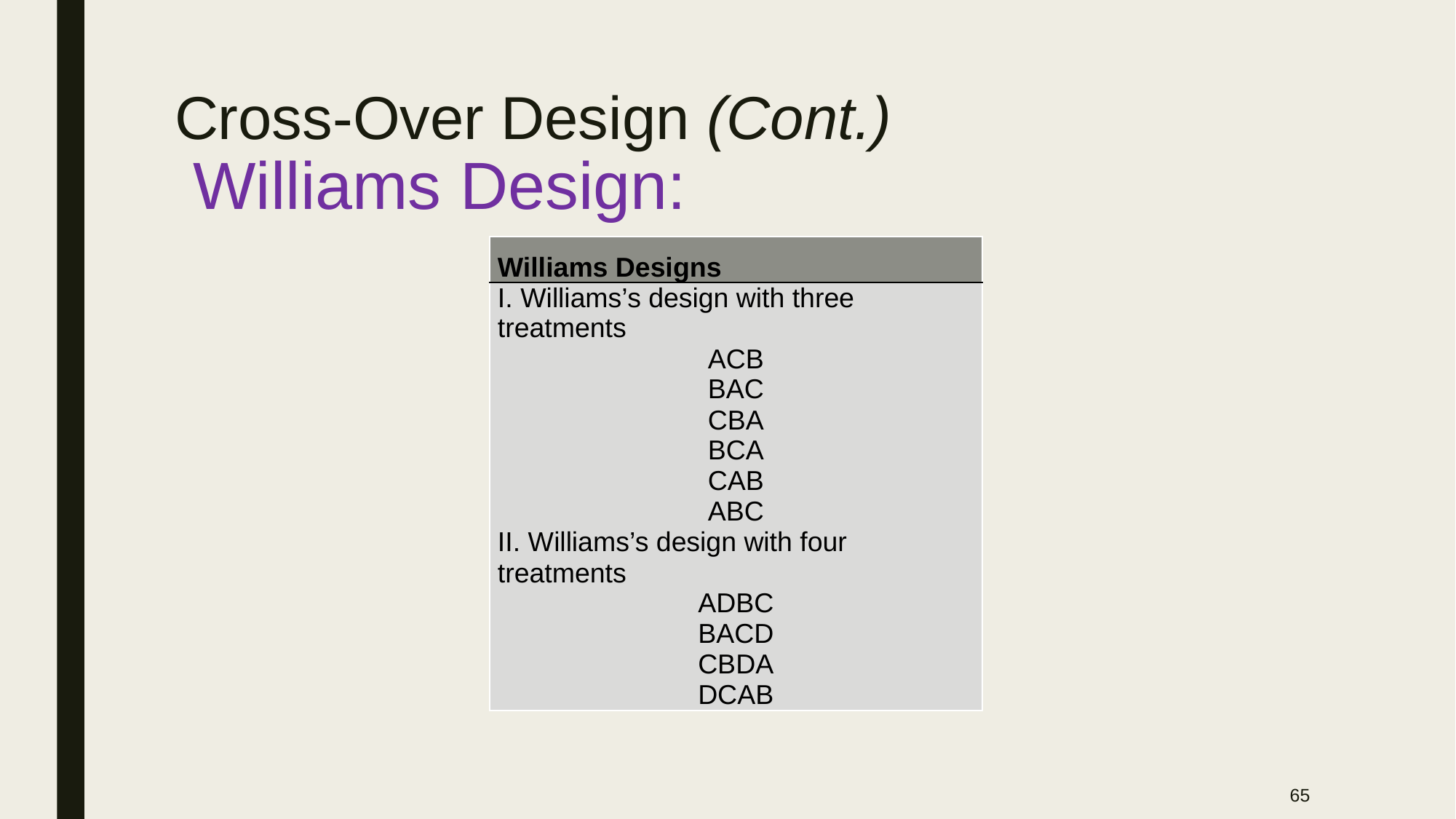

# Cross-Over Design (Cont.) Williams Design:
| Williams Designs |
| --- |
| I. Williams’s design with three treatments ACB BAC CBA BCA CAB ABC II. Williams’s design with four treatments ADBC BACD CBDA DCAB |

65